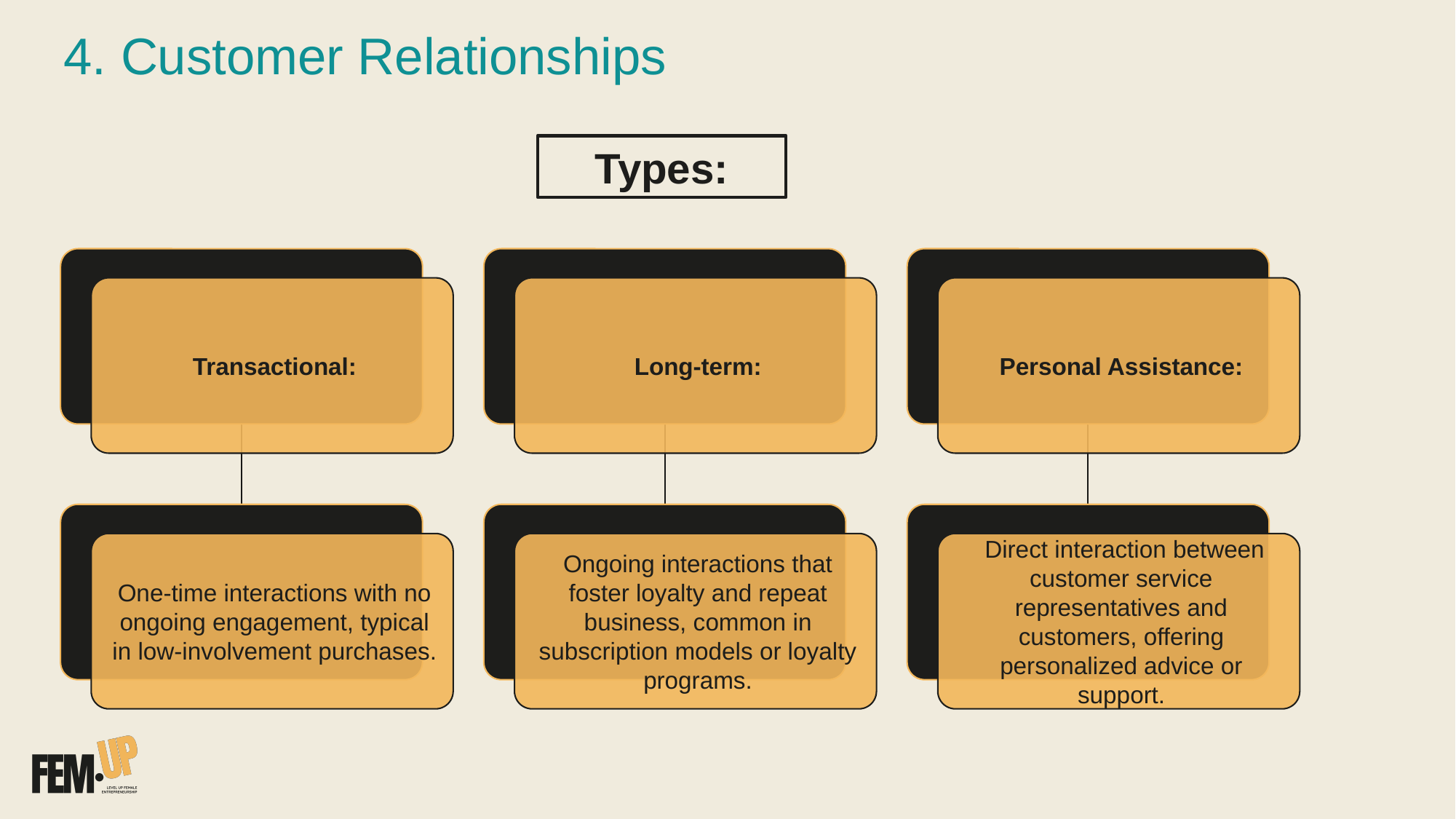

# 4. Customer Relationships
Types:
Transactional:
One-time interactions with no ongoing engagement, typical in low-involvement purchases.
Long-term:
Ongoing interactions that foster loyalty and repeat business, common in subscription models or loyalty programs.
Personal Assistance:
 Direct interaction between customer service representatives and customers, offering personalized advice or support.